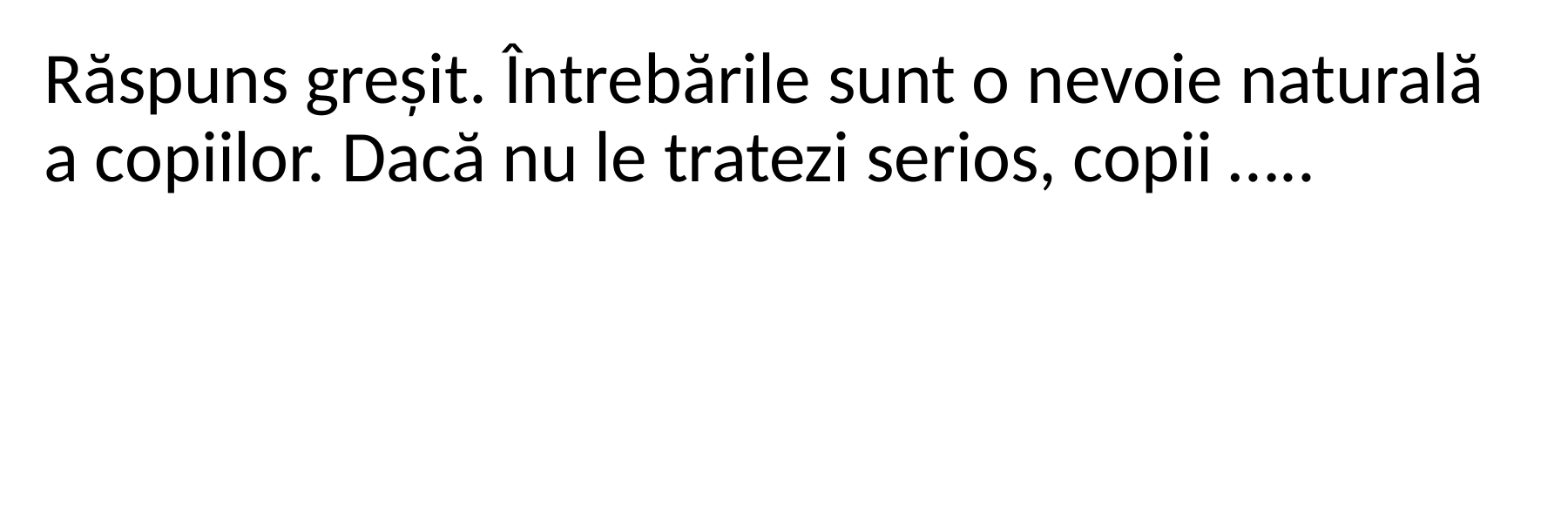

Răspuns greșit. Întrebările sunt o nevoie naturală a copiilor. Dacă nu le tratezi serios, copii …..